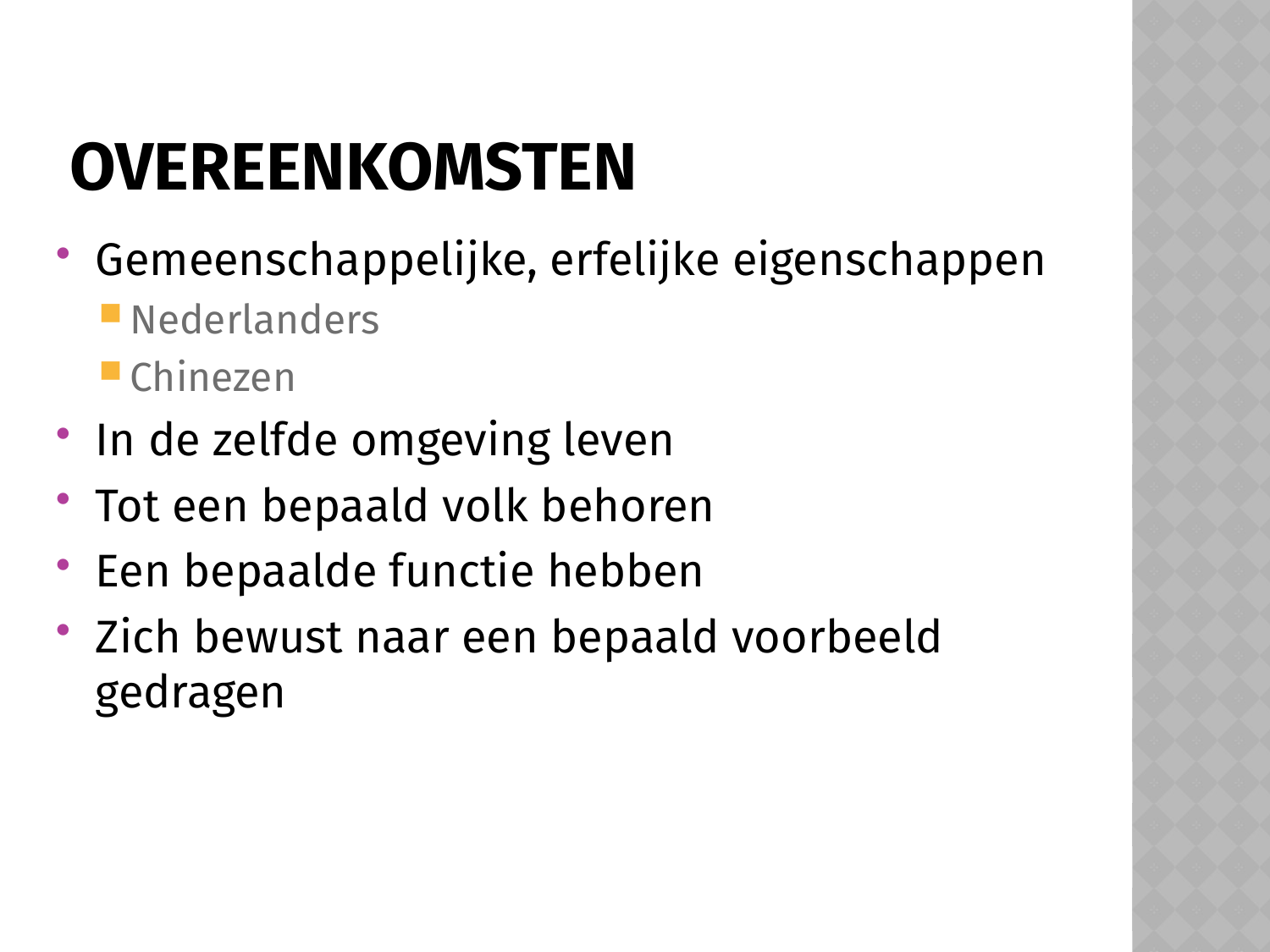

# overeenkomsten
Gemeenschappelijke, erfelijke eigenschappen
Nederlanders
Chinezen
In de zelfde omgeving leven
Tot een bepaald volk behoren
Een bepaalde functie hebben
Zich bewust naar een bepaald voorbeeld gedragen